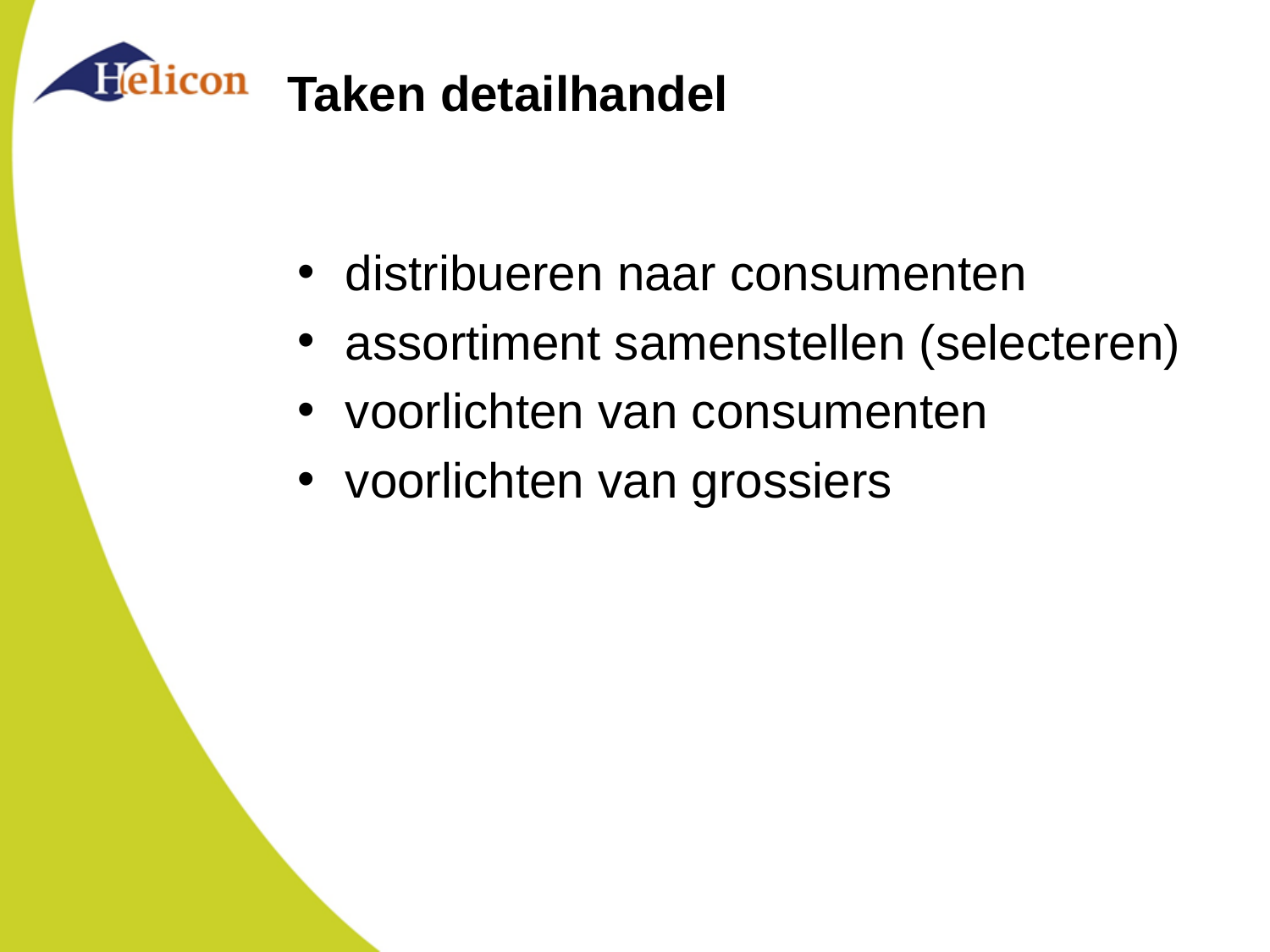

# Taken detailhandel

distribueren naar consumenten
assortiment samenstellen (selecteren)
voorlichten van consumenten
voorlichten van grossiers